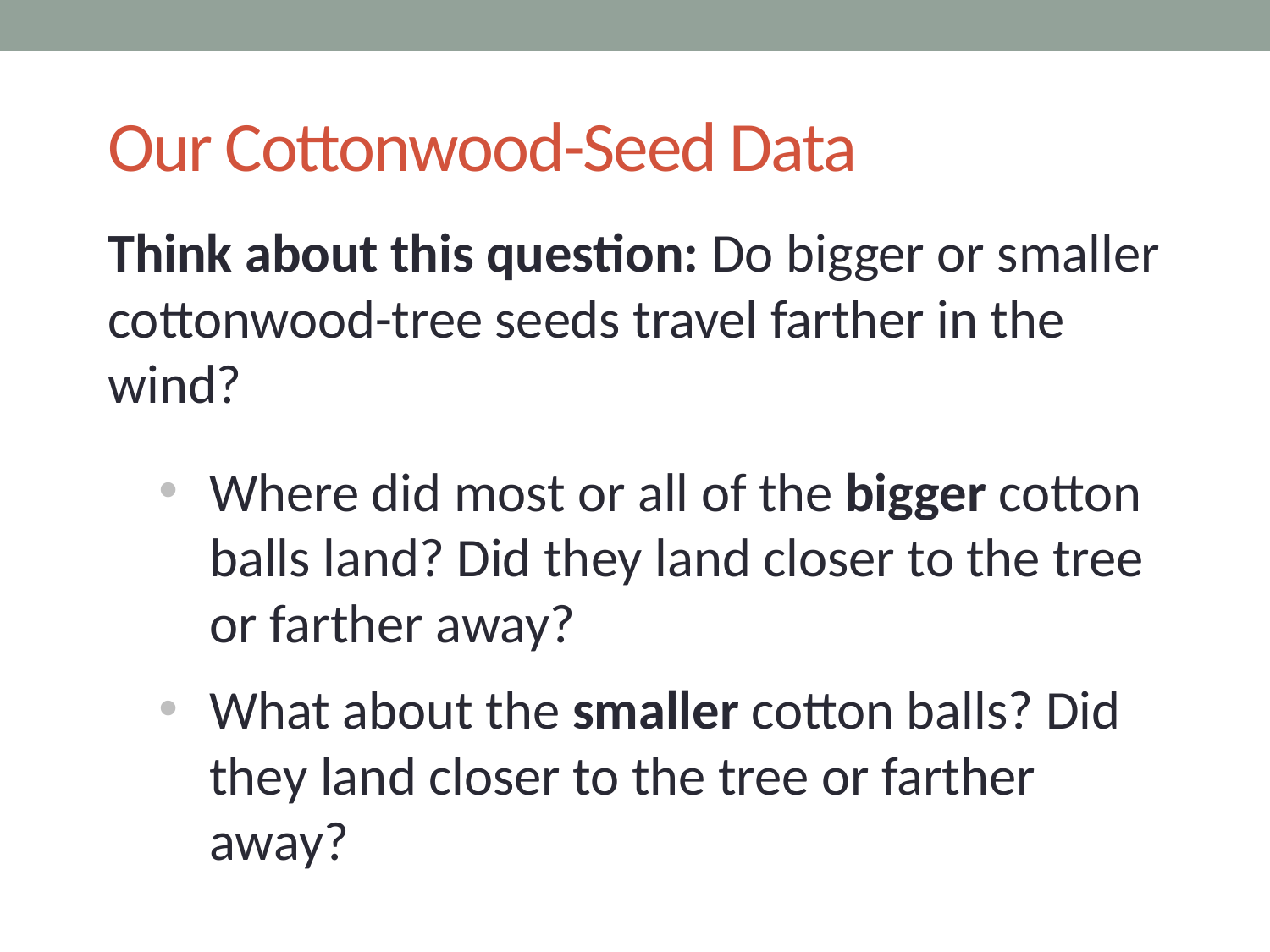

# Our Cottonwood-Seed Data
Think about this question: Do bigger or smaller cottonwood-tree seeds travel farther in the wind?
Where did most or all of the bigger cotton balls land? Did they land closer to the tree or farther away?
What about the smaller cotton balls? Did they land closer to the tree or farther away?